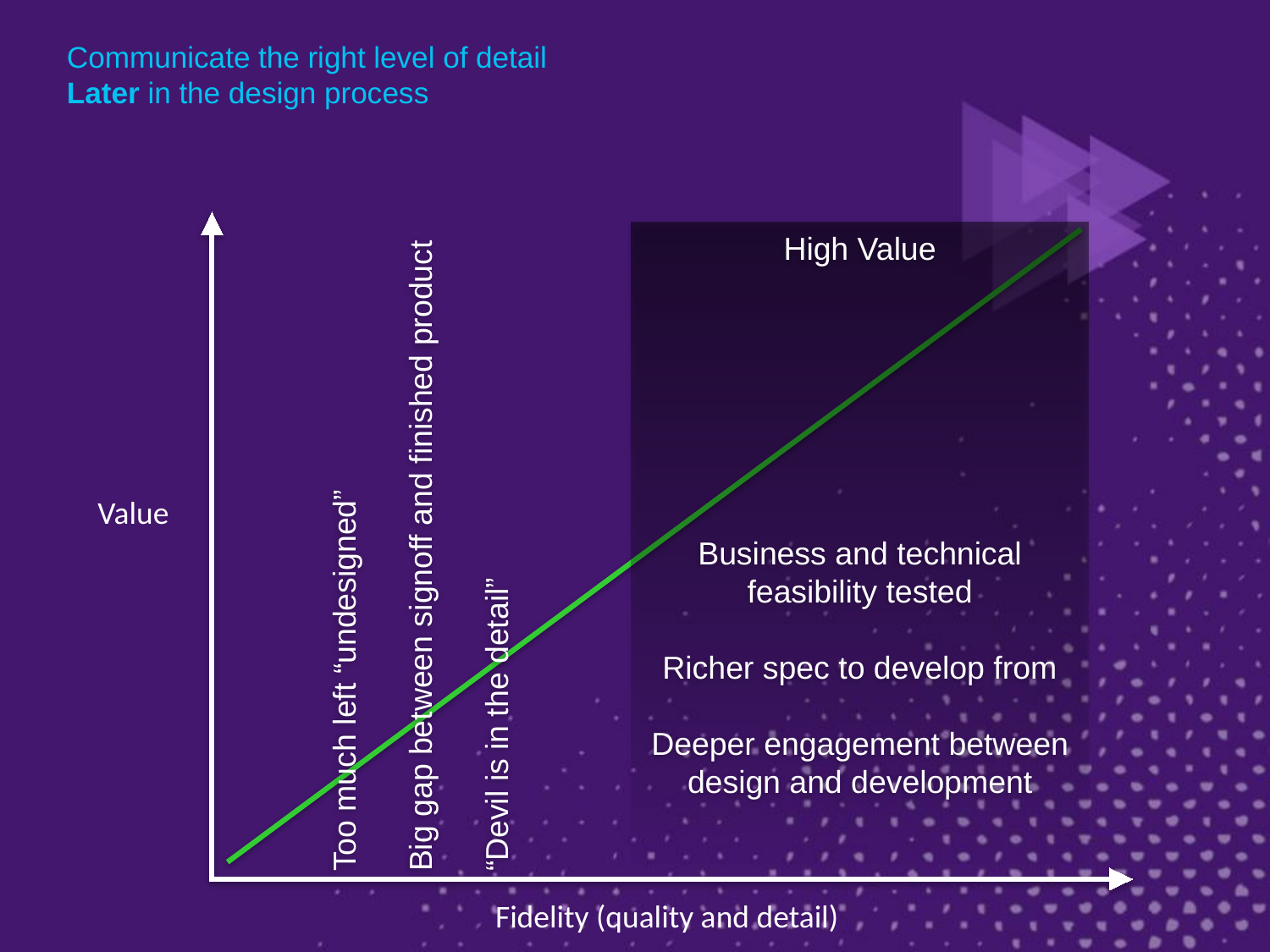

# Communicate the right level of detail Later in the design process
Too much left “undesigned”

Big gap between signoff and finished product

“Devil is in the detail”

High Value

Business and technical feasibility tested

Richer spec to develop from

Deeper engagement between design and development

Value
Fidelity (quality and detail)